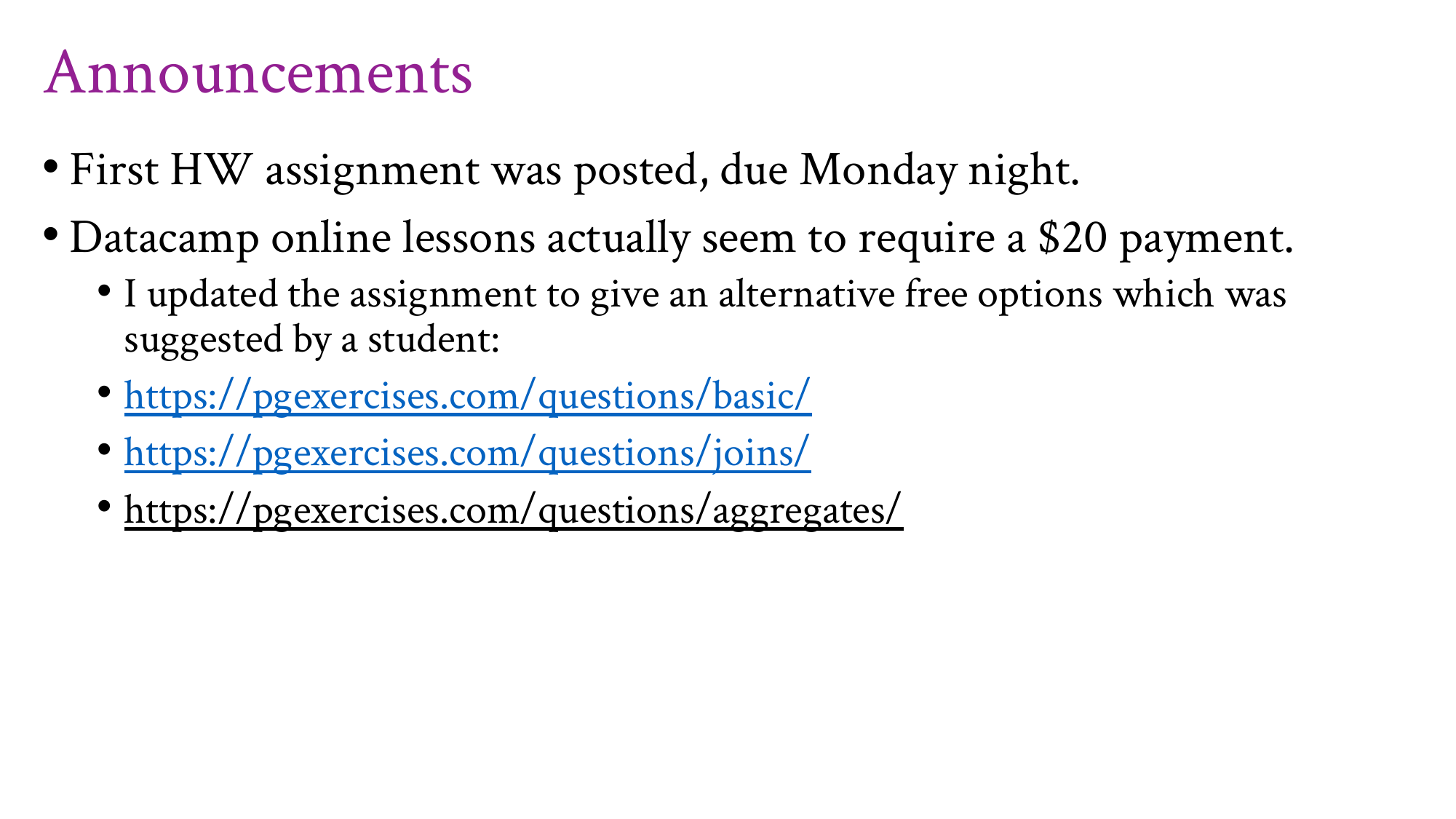

# Announcements
First HW assignment was posted, due Monday night.
Datacamp online lessons actually seem to require a $20 payment.
I updated the assignment to give an alternative free options which was suggested by a student:
https://pgexercises.com/questions/basic/
https://pgexercises.com/questions/joins/
https://pgexercises.com/questions/aggregates/